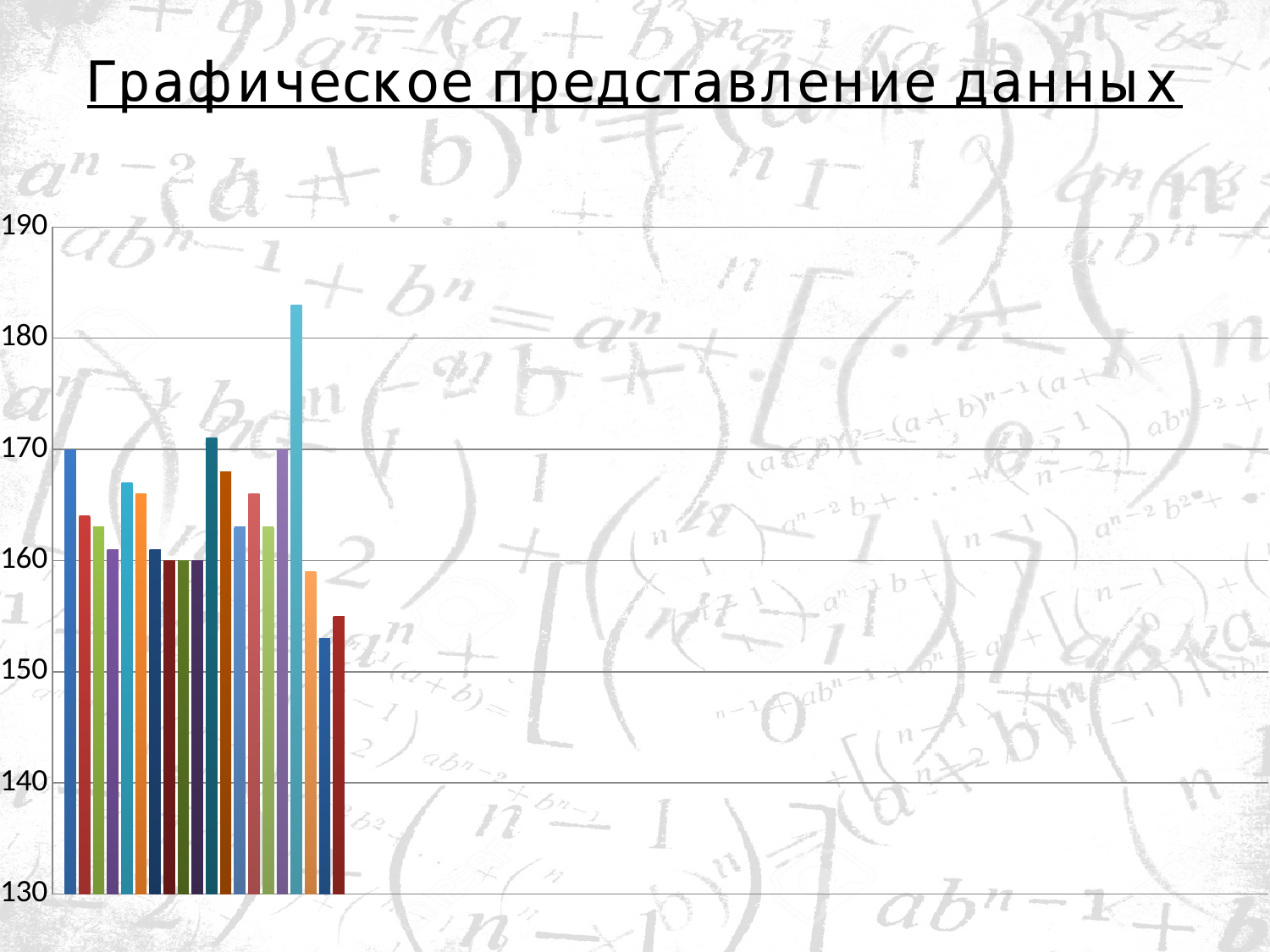

# Графическое представление данных

### Chart

| Category | Ряд 1 | Ряд 2 | Ряд 3 | Ряд 4 | Ряд 5 | Ряд 6 | Ряд 7 | Ряд 8 | Ряд 9 | Ряд 10 | Ряд 11 | Ряд 12 | Ряд 13 | Ряд 14 | Ряд 15 | Ряд 16 | Ряд 17 | Ряд 18 | Ряд 19 | Ряд 20 |
|---|---|---|---|---|---|---|---|---|---|---|---|---|---|---|---|---|---|---|---|---|
| Категория 1 | 170.0 | 164.0 | 163.0 | 161.0 | 167.0 | 166.0 | 161.0 | 160.0 | 160.0 | 160.0 | 171.0 | 168.0 | 163.0 | 166.0 | 163.0 | 170.0 | 183.0 | 159.0 | 153.0 | 155.0 |